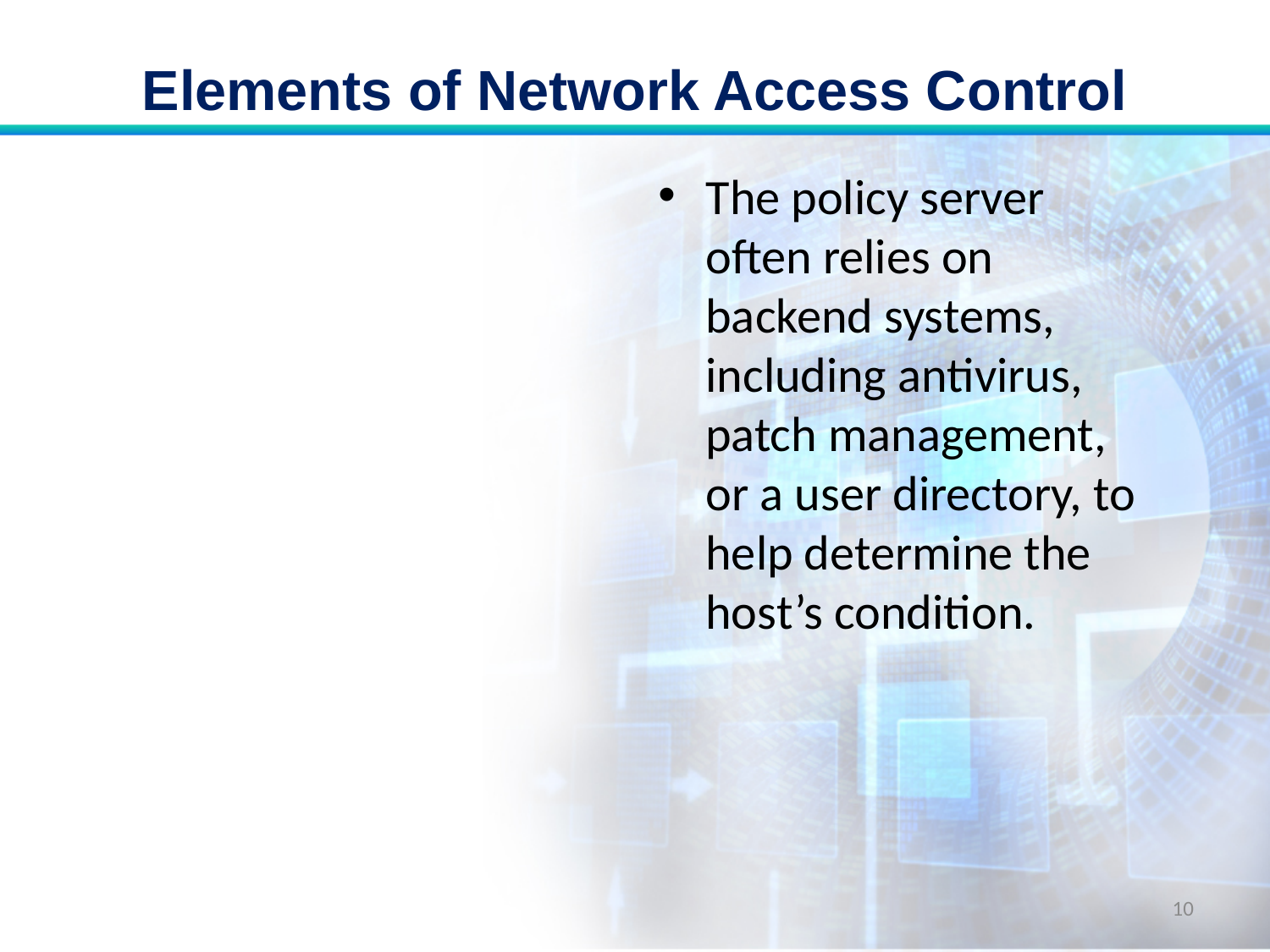

# Elements of Network Access Control
The policy server often relies on backend systems, including antivirus, patch management, or a user directory, to help determine the host’s condition.

10